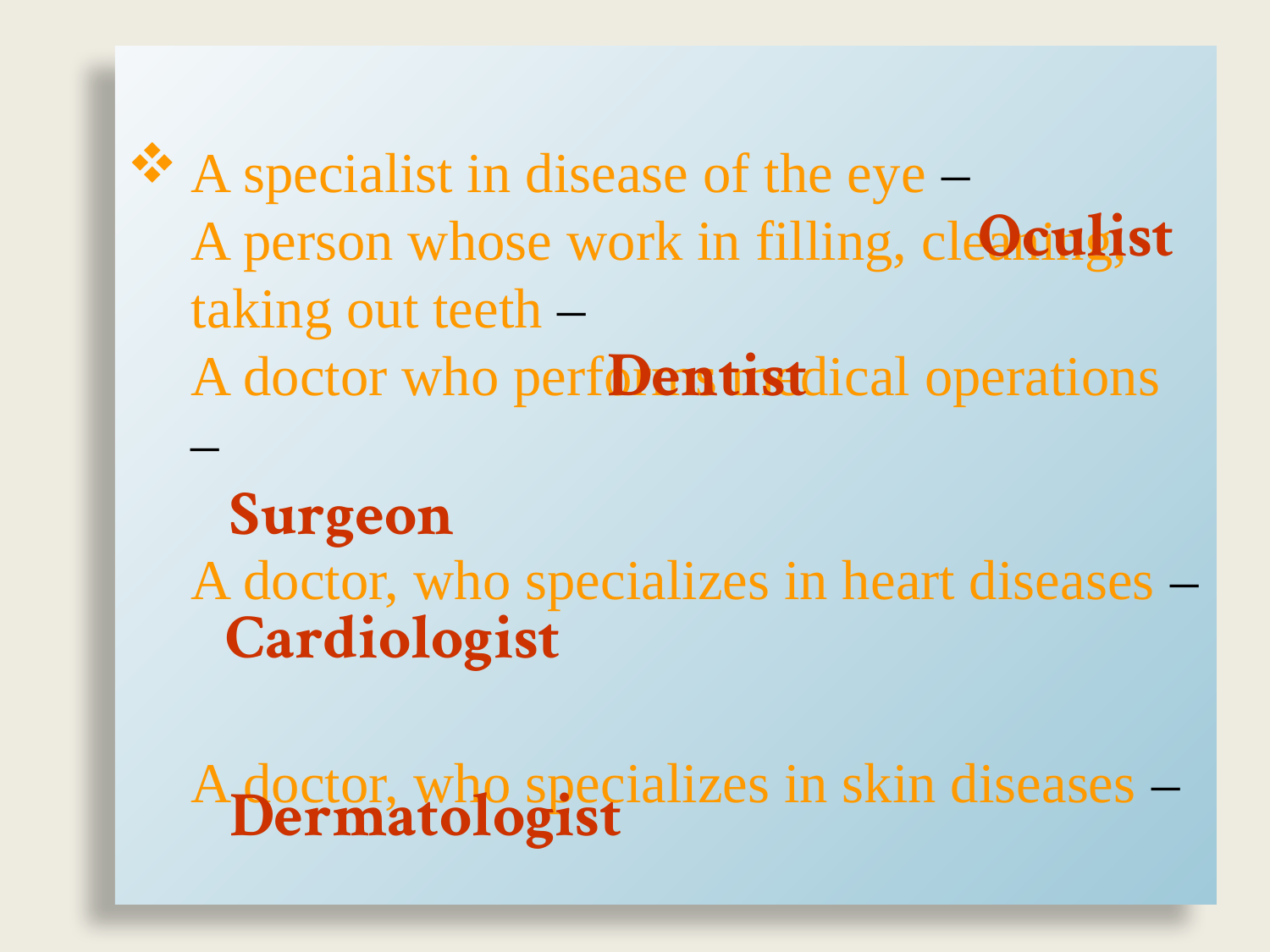

# A specialist in disease of the eye – A person whose work in filling, cleaning, taking out teeth – A doctor who performs medical operations – A doctor, who specializes in heart diseases – A doctor, who specializes in skin diseases –
Oculist
Dentist
Surgeon
Cardiologist
Dermatologist